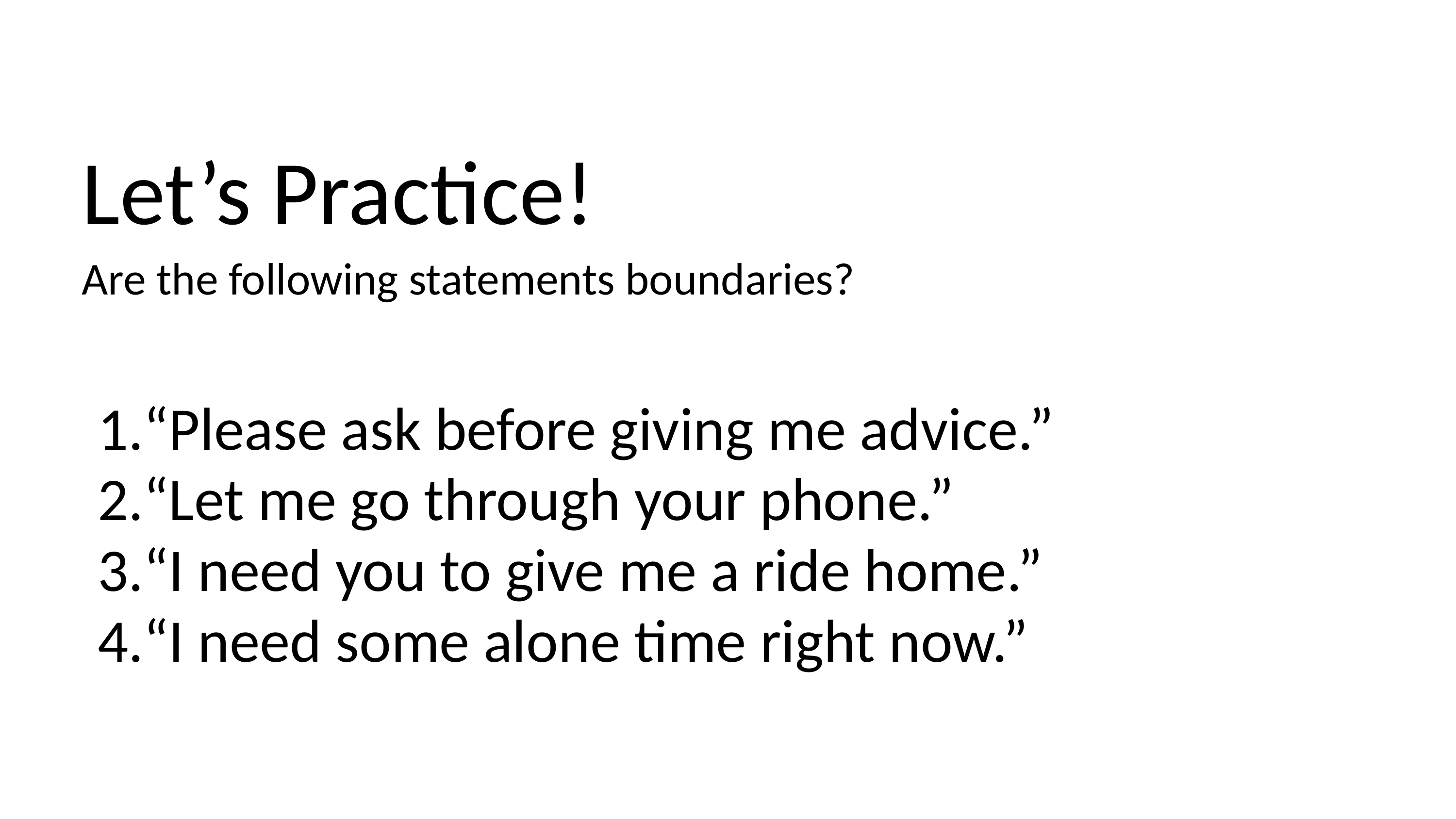

Let’s Practice!
Are the following statements boundaries?
“Please ask before giving me advice.”
“Let me go through your phone.”
“I need you to give me a ride home.”
“I need some alone time right now.”